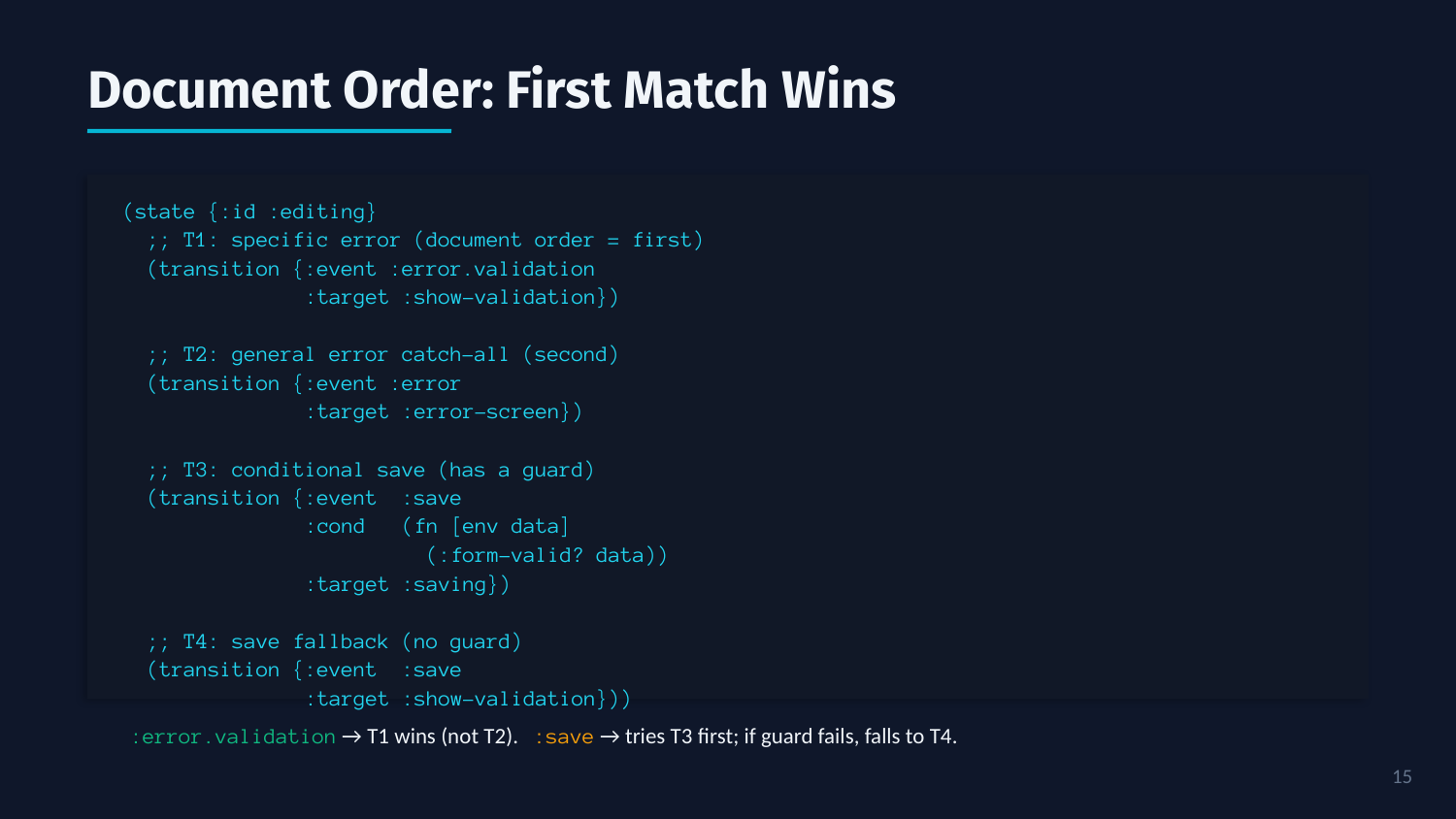

Document Order: First Match Wins

(state {:id :editing}
  ;; T1: specific error (document order = first)
  (transition {:event :error.validation
               :target :show-validation})

  ;; T2: general error catch-all (second)
  (transition {:event :error
               :target :error-screen})

  ;; T3: conditional save (has a guard)
  (transition {:event  :save
               :cond   (fn [env data]
                         (:form-valid? data))
               :target :saving})

  ;; T4: save fallback (no guard)
  (transition {:event  :save
               :target :show-validation}))
:error.validation → T1 wins (not T2).   :save → tries T3 first; if guard fails, falls to T4.
15